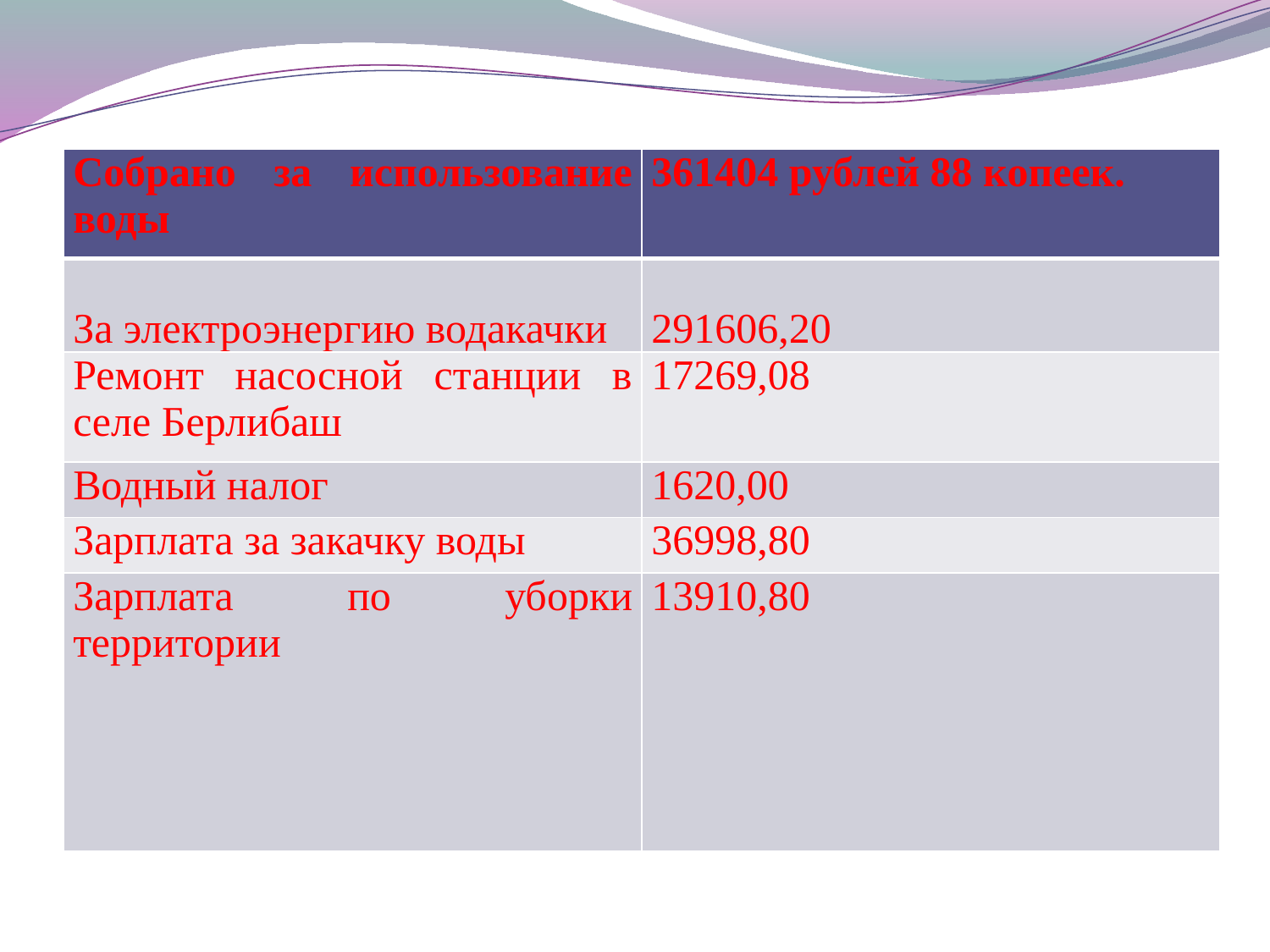

#
| Собрано за использование воды | 361404 рублей 88 копеек. |
| --- | --- |
| За электроэнергию водакачки | 291606,20 |
| Ремонт насосной станции в селе Берлибаш | 17269,08 |
| Водный налог | 1620,00 |
| Зарплата за закачку воды | 36998,80 |
| Зарплата по уборки территории | 13910,80 |